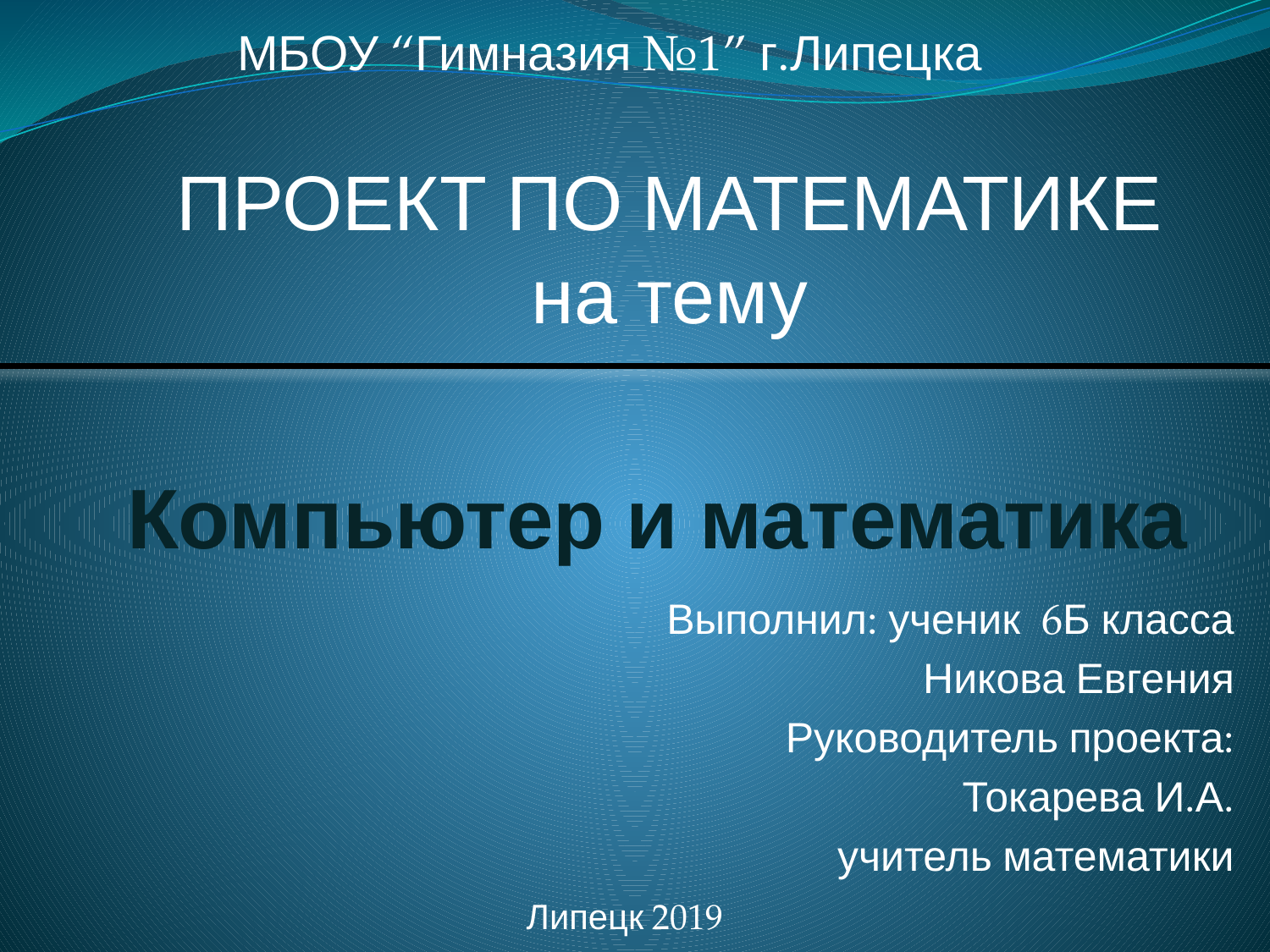

МБОУ “Гимназия №1” г.Липецка
ПРОЕКТ ПО МАТЕМАТИКЕ
на тему
# Компьютер и математика
Выполнил: ученик  6Б класса
Никова Евгения
Руководитель проекта:
Токарева И.А.
учитель математики
Липецк 2019